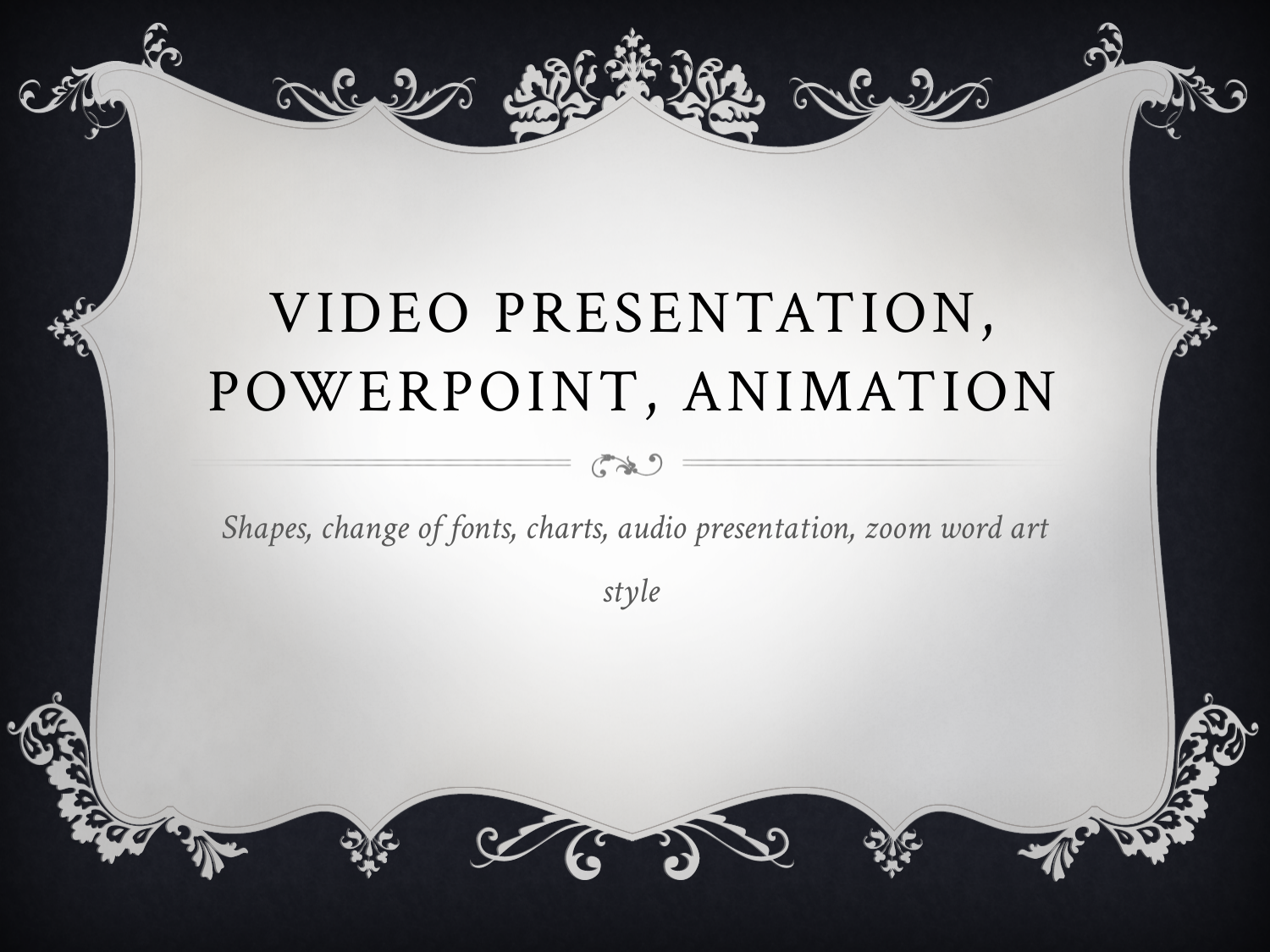

# Video presentation, Powerpoint, animation
Shapes, change of fonts, charts, audio presentation, zoom word art style